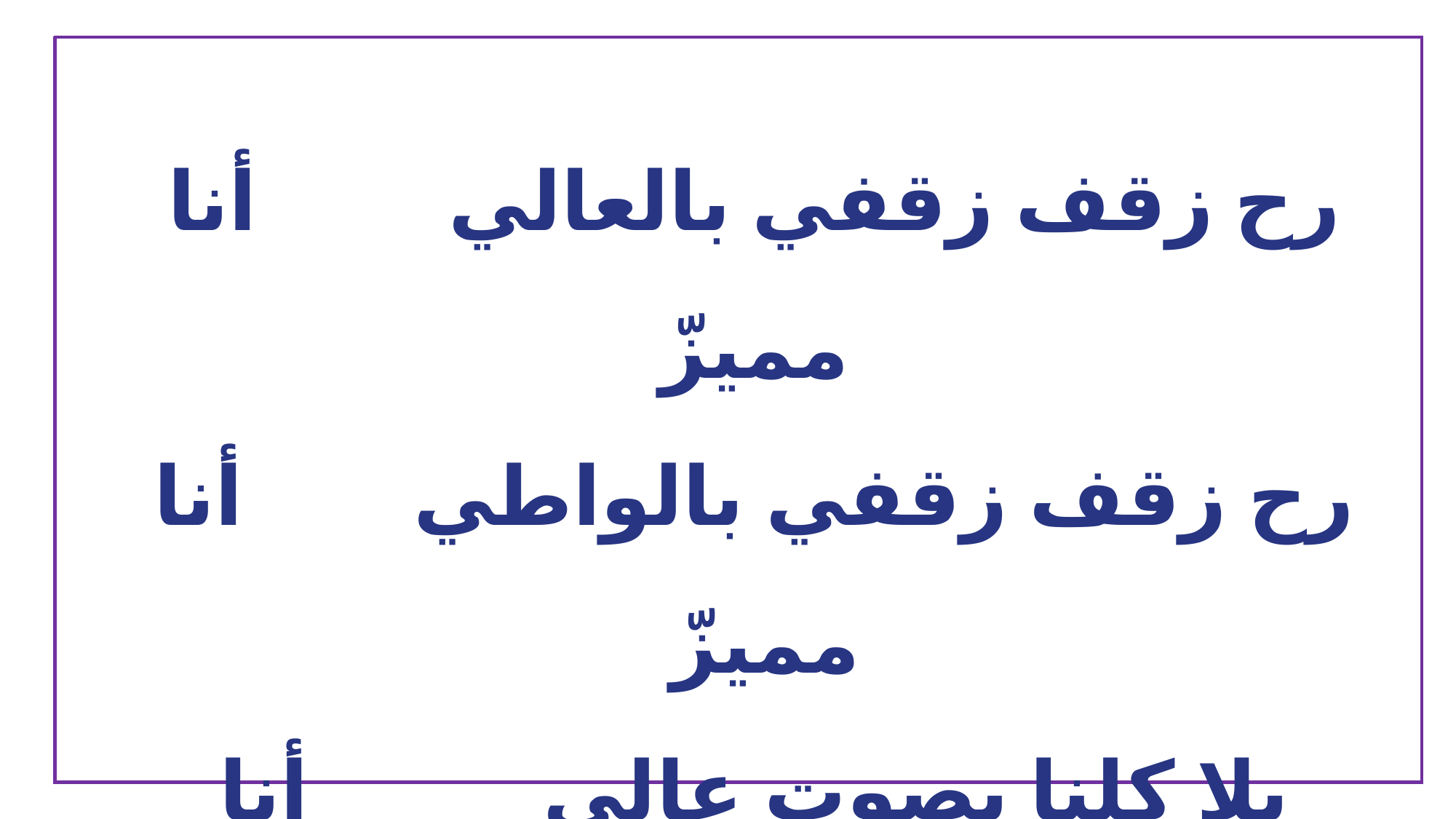

رح زقف زقفي بالعالي         أنا مميزّ
رح زقف زقفي بالواطي        أنا مميزّ
يلا كلنا بصوت عالي           أنا مميزّ
رح دلني حبك يا يسوع